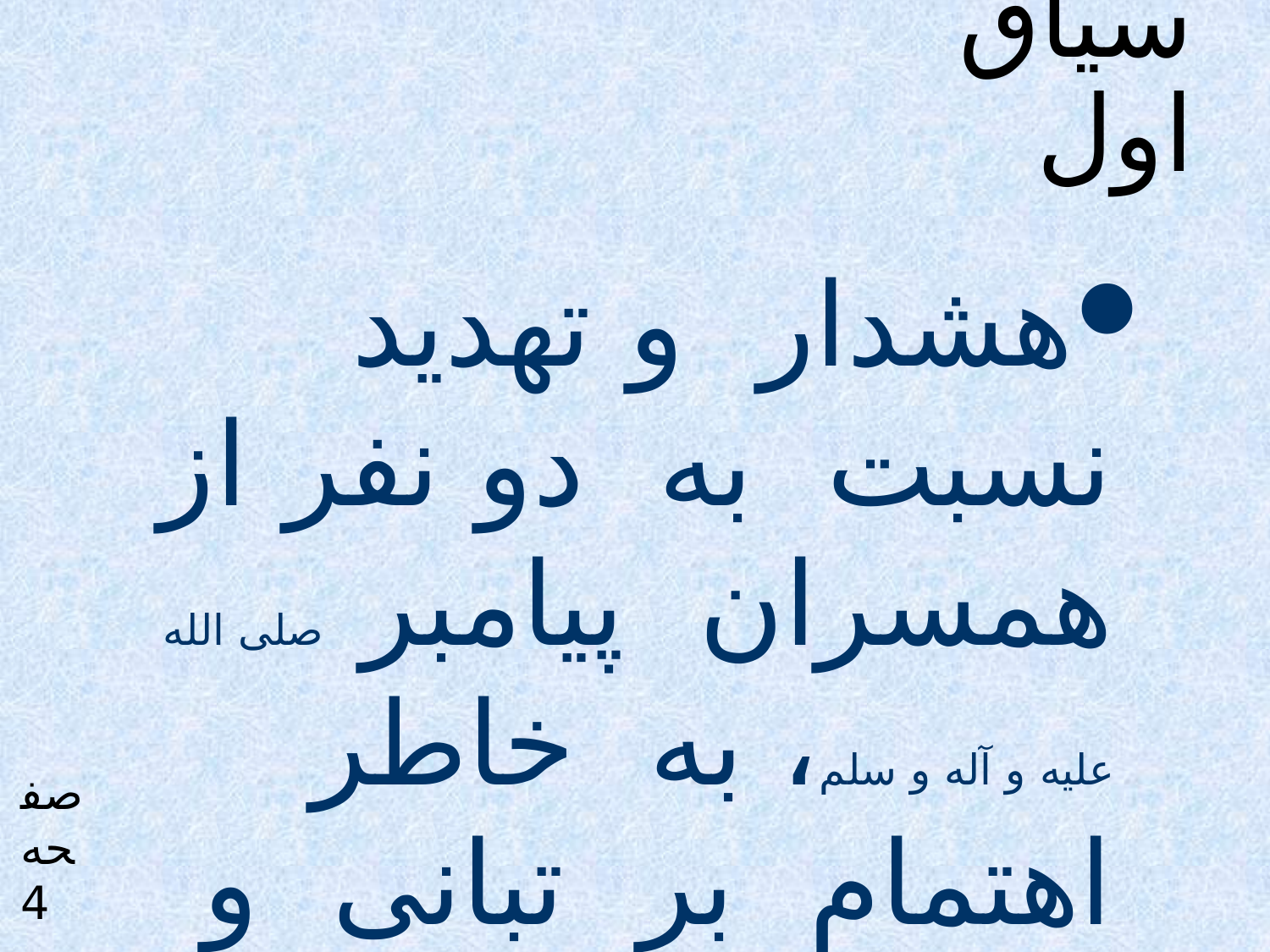

# جهت  هدایتی  سیاق   اول
هشدار  و تهدید نسبت  به  دو نفر از همسران  پیامبر صلی الله علیه و آله و سلم، به  خاطر   اهتمام  بر  تبانی  و  توطئه  علیه  ایشان
باید از این    کار زشت خود  توبه کنند و  در غیر   این صورت،  بدانند      که خدا، جبرئیل، صالح  مؤمنان و  ملائکه  از  پیامبر   صلی الله علیه و آله و سلم    پشتیبانی   خواهند   کرد.
صفحه 4